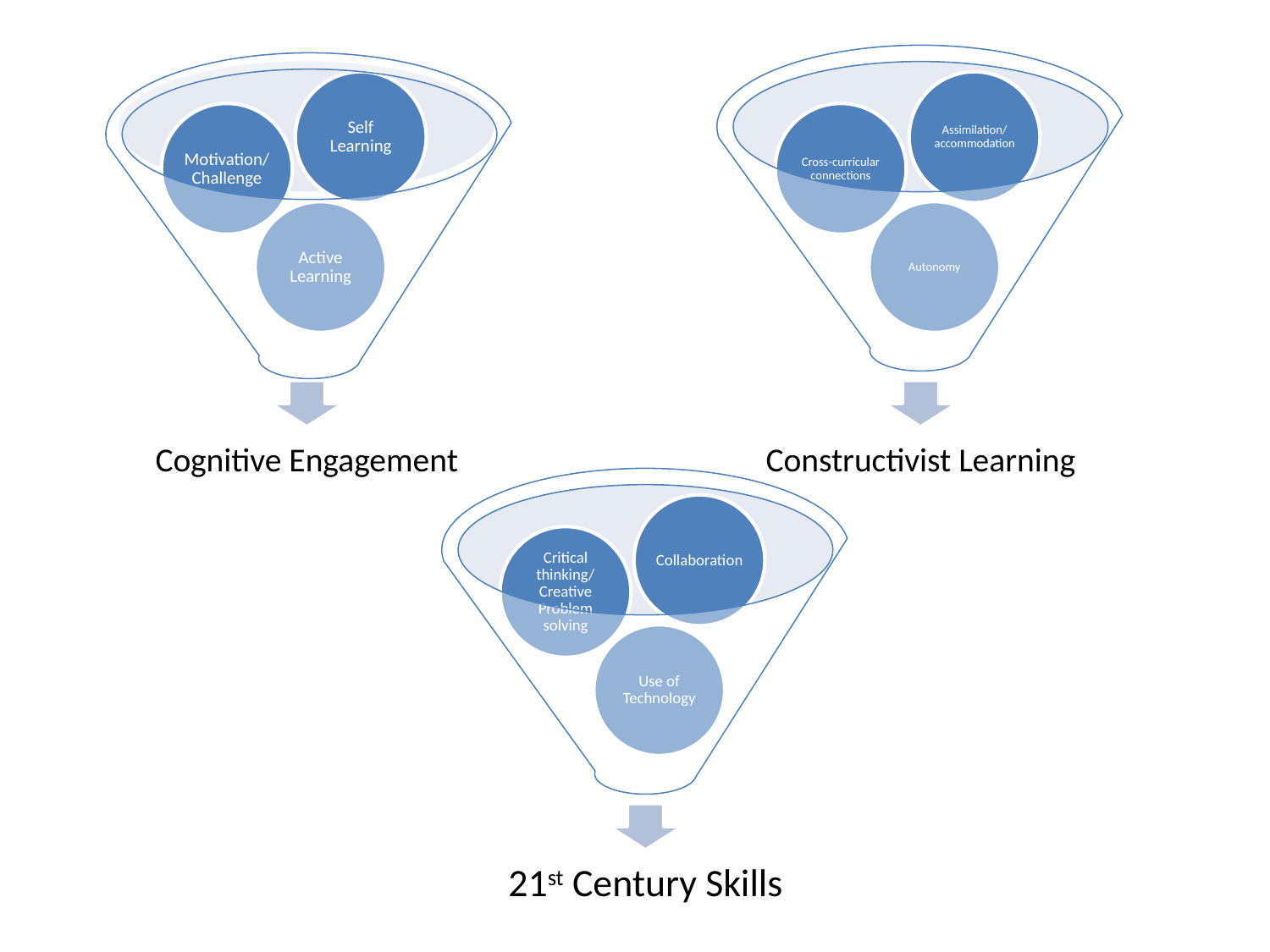

Cognitive Engagement
Active Learning
Motivation/ Challenge
Self Learning
Constructivist Learning
Autonomy
Cross-curricular connections
Assimilation/ accommodation
21st Century Skills
Use of Technology
Critical thinking/ Creative Problem solving
Collaboration